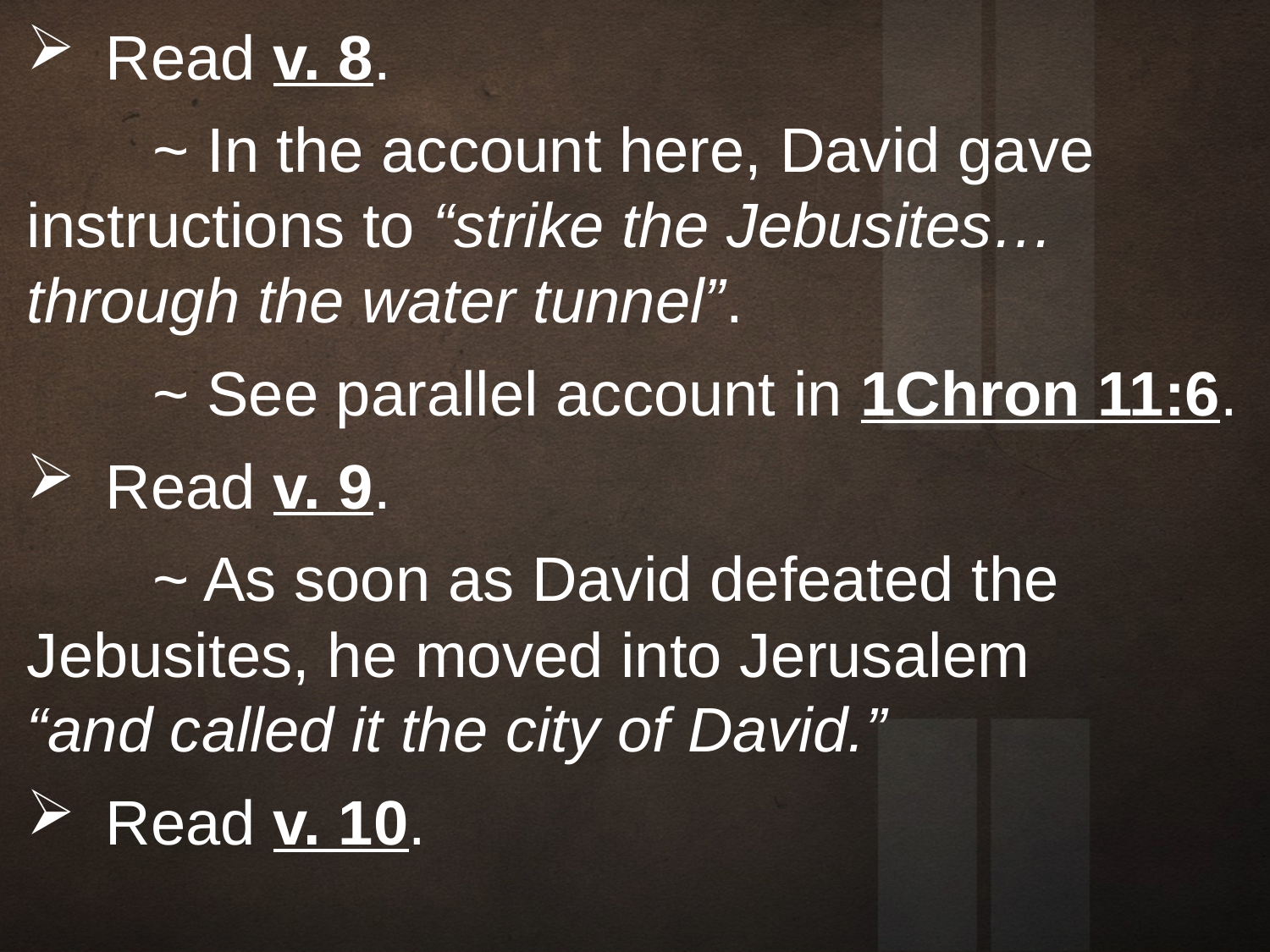

Read v. 8.
	~ In the account here, David gave 			instructions to “strike the Jebusites… 		through the water tunnel”.
	~ See parallel account in 1Chron 11:6.
Read v. 9.
	~ As soon as David defeated the 			Jebusites, he moved into Jerusalem 		“and called it the city of David.”
Read v. 10.